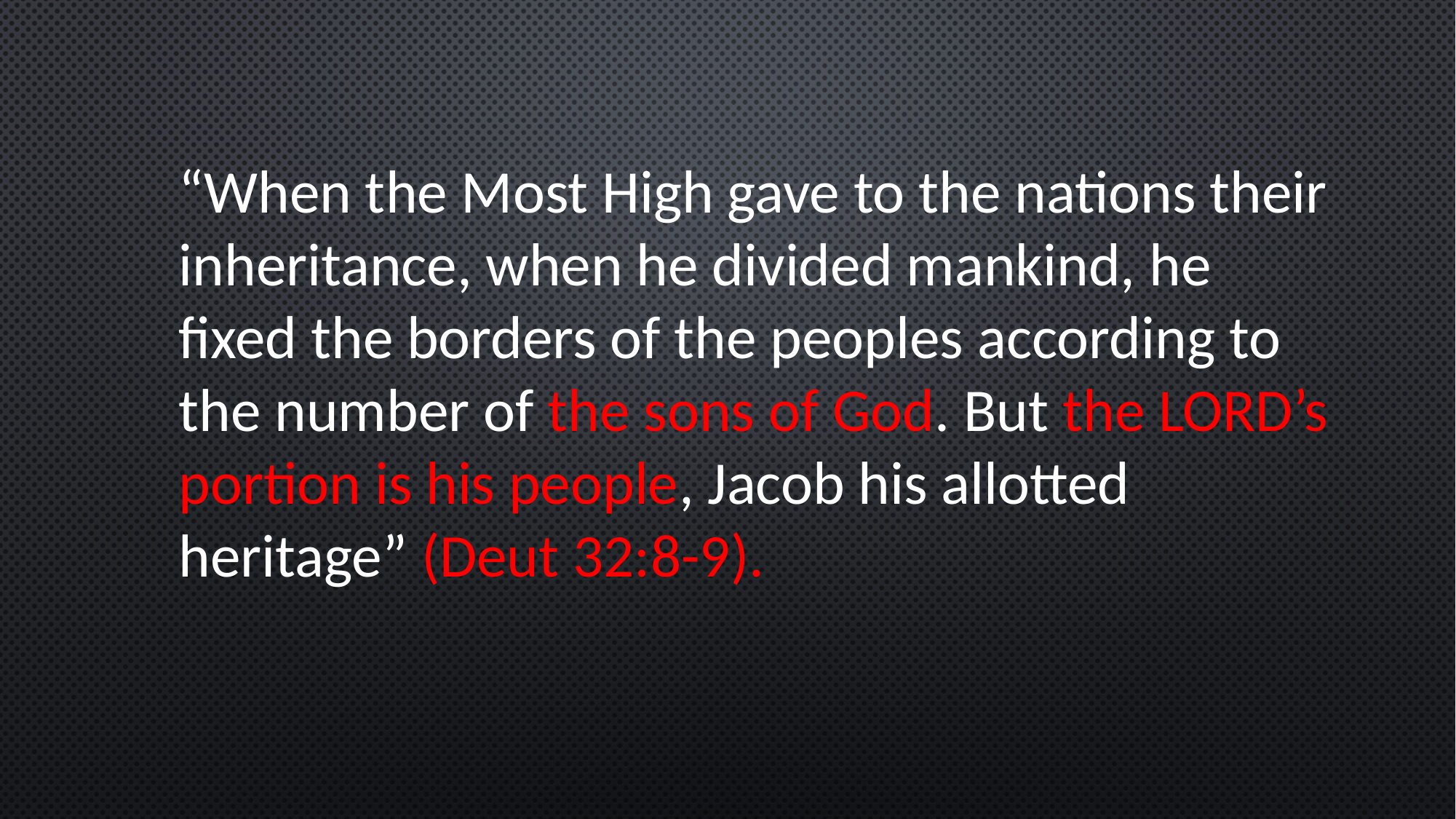

“When the Most High gave to the nations their inheritance, when he divided mankind, he fixed the borders of the peoples according to the number of the sons of God. But the Lord’s portion is his people, Jacob his allotted heritage” (Deut 32:8-9).